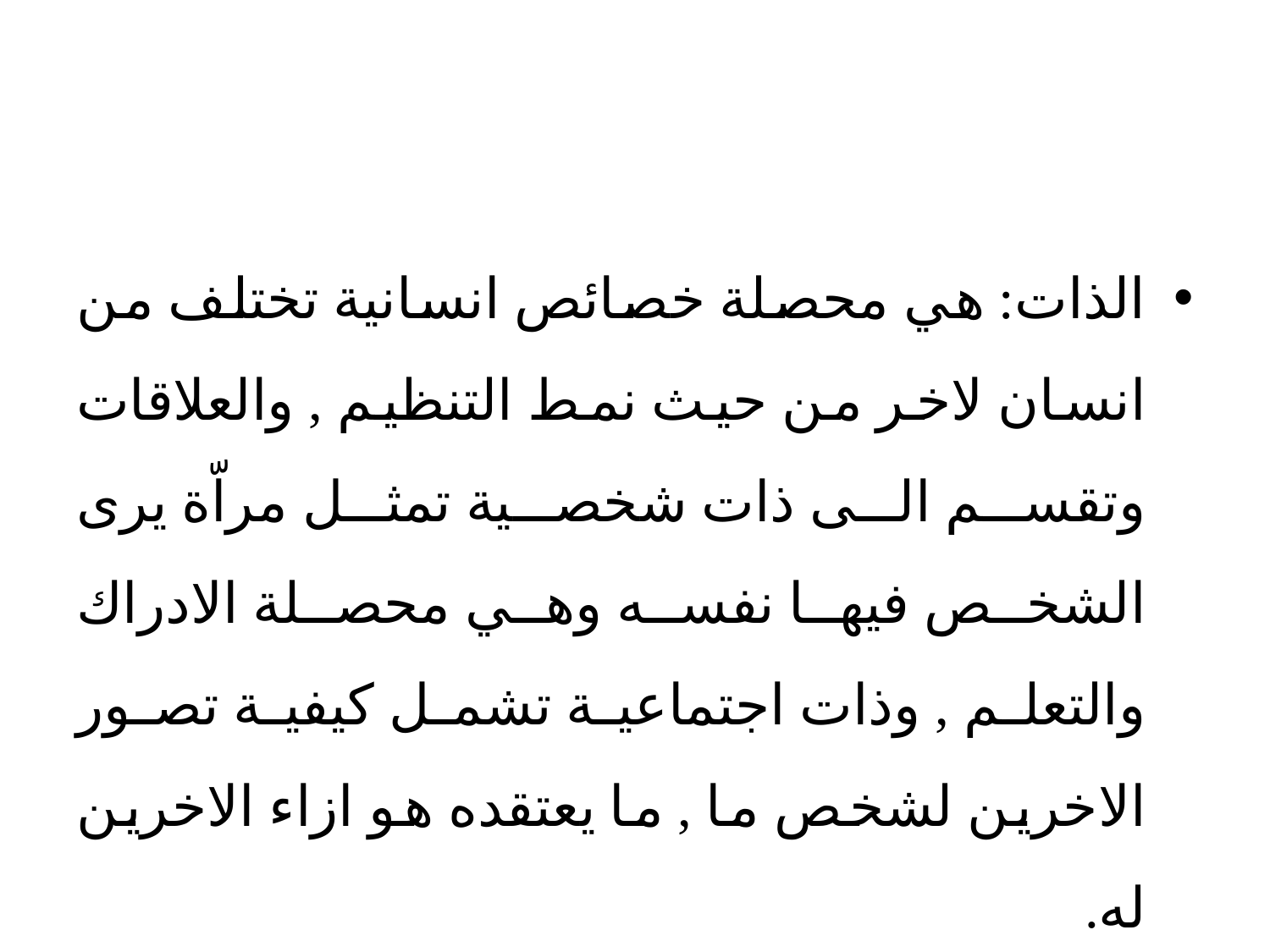

الذات: هي محصلة خصائص انسانية تختلف من انسان لاخر من حيث نمط التنظيم , والعلاقات وتقسم الى ذات شخصية تمثل مراّة يرى الشخص فيها نفسه وهي محصلة الادراك والتعلم , وذات اجتماعية تشمل كيفية تصور الاخرين لشخص ما , ما يعتقده هو ازاء الاخرين له.